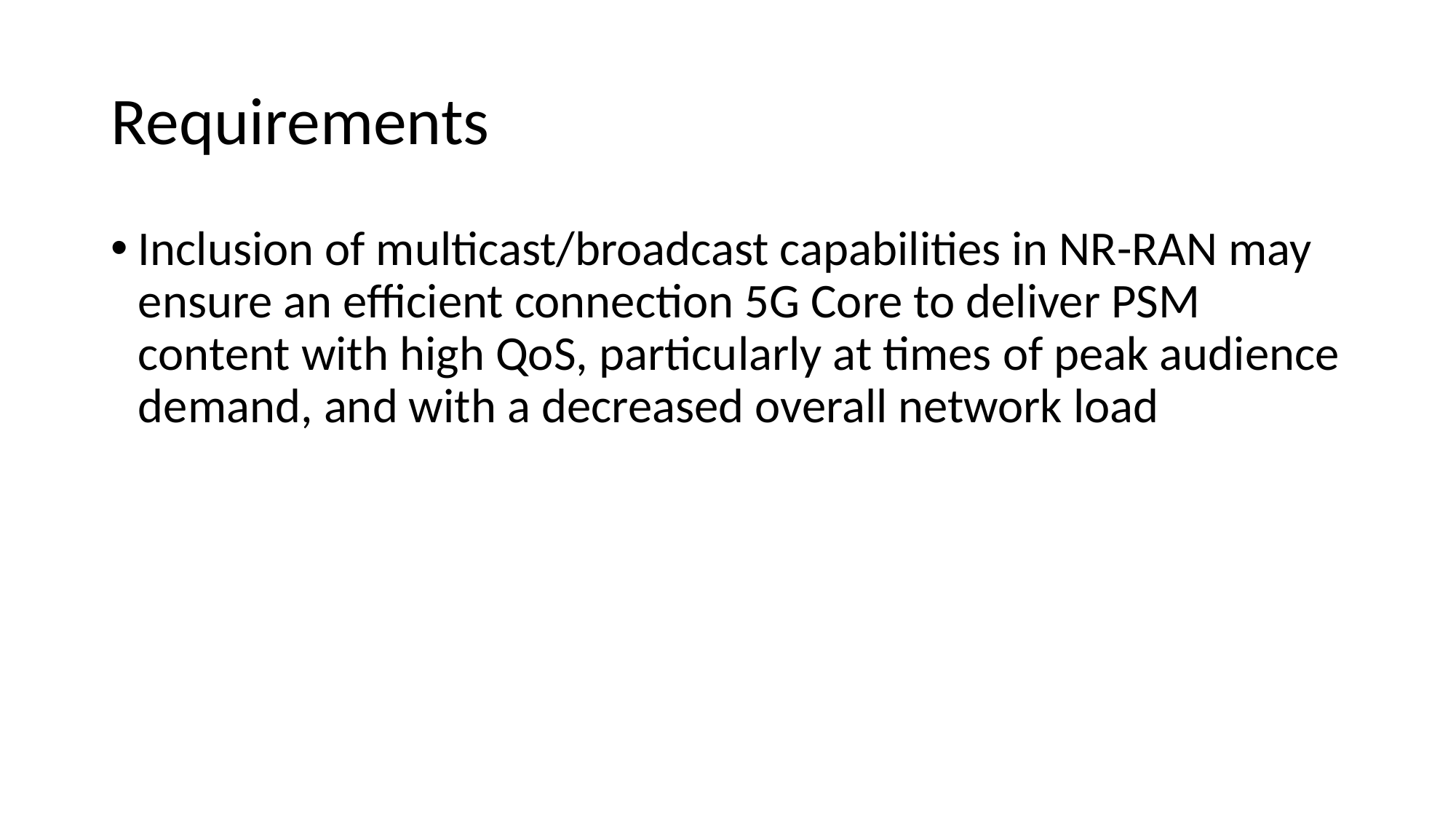

# Requirements
Inclusion of multicast/broadcast capabilities in NR-RAN may ensure an efficient connection 5G Core to deliver PSM content with high QoS, particularly at times of peak audience demand, and with a decreased overall network load